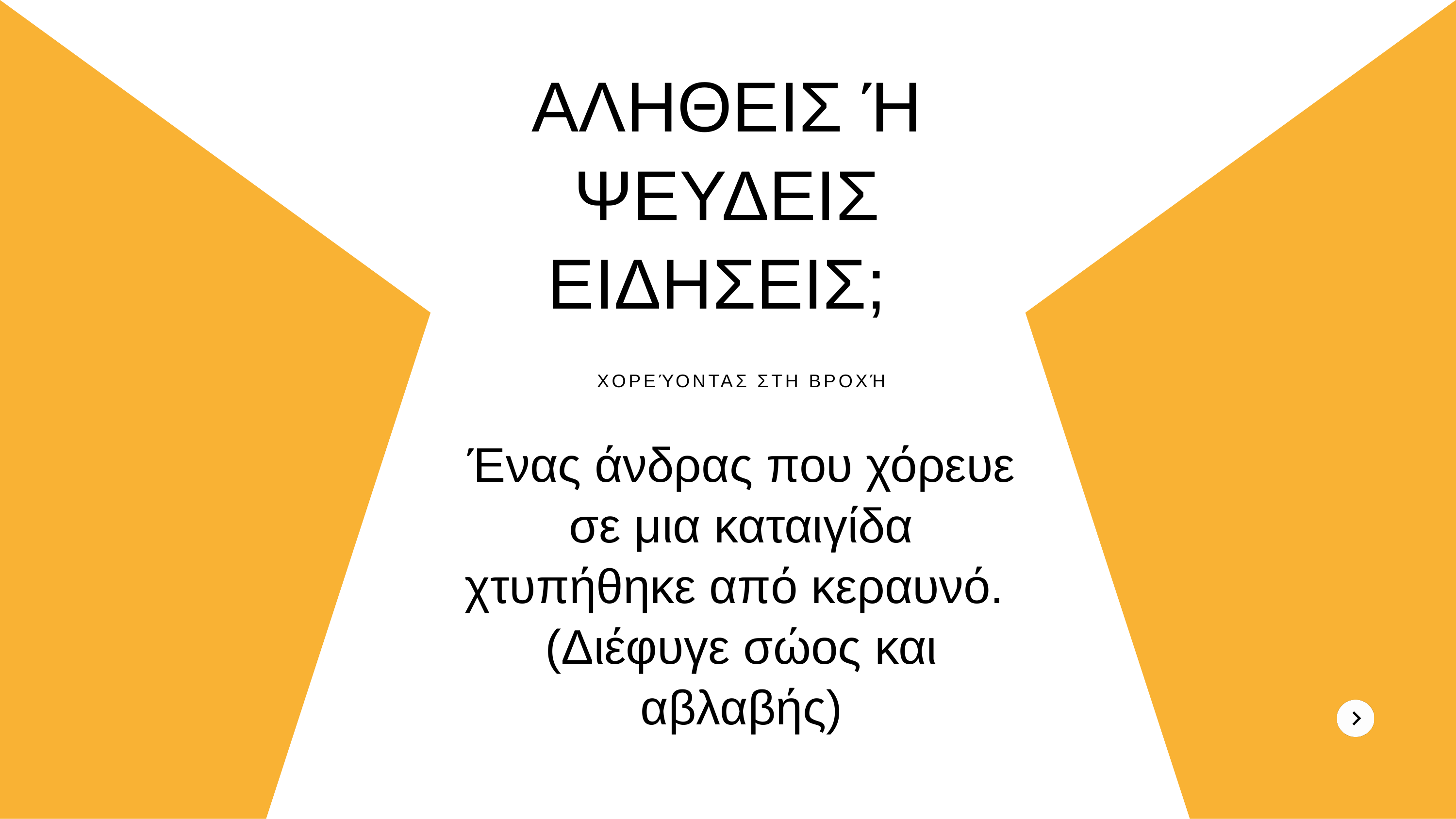

ΑΛΗΘΕΙΣ Ή ΨΕΥΔΕΙΣ ΕΙΔΗΣΕΙΣ;
ΧΟΡΕΎΟΝΤΑΣ ΣΤΗ ΒΡΟΧΉ
Ένας άνδρας που χόρευε σε μια καταιγίδα χτυπήθηκε από κεραυνό.
(Διέφυγε σώος και αβλαβής)